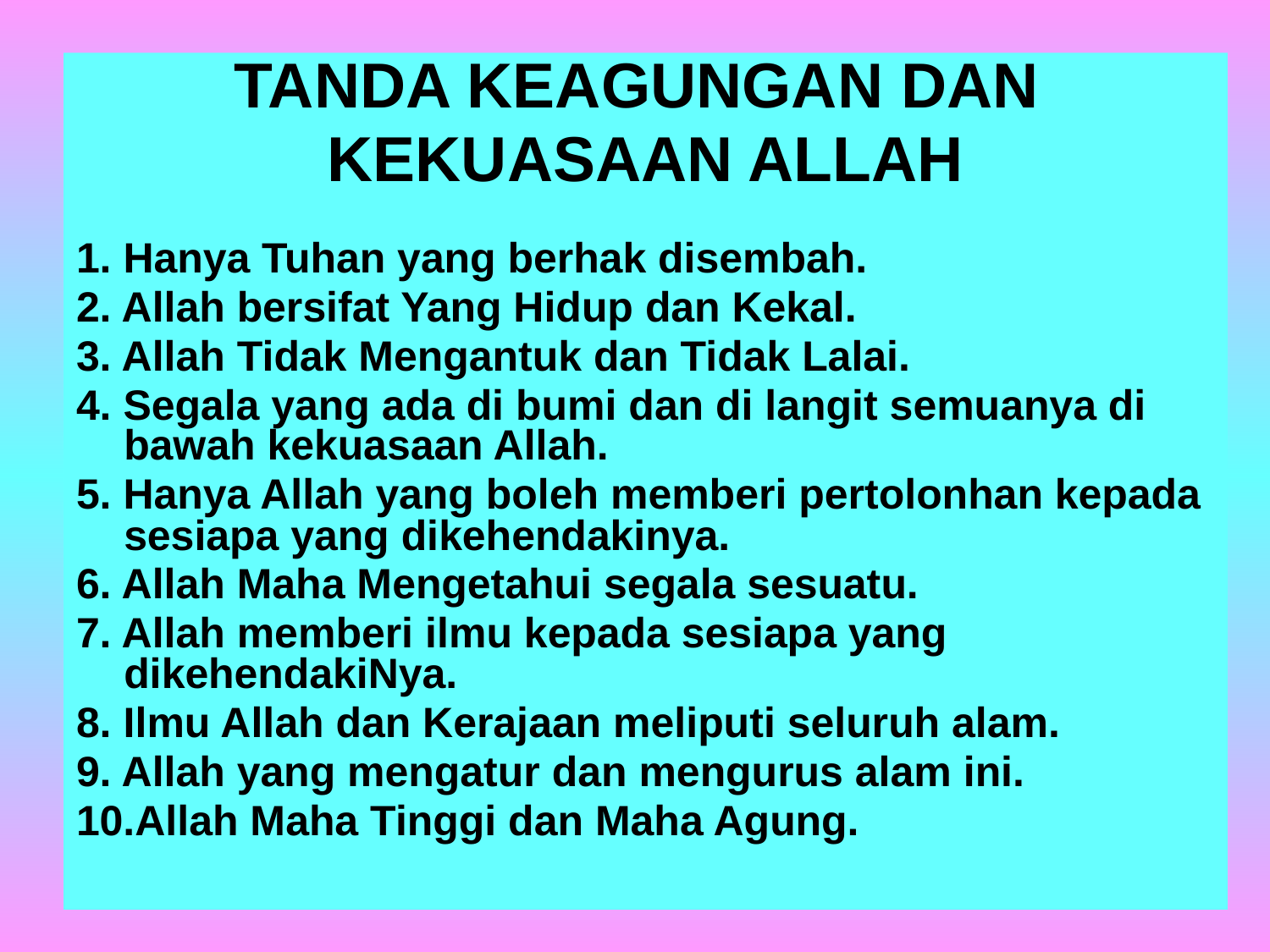

TANDA KEAGUNGAN DAN
KEKUASAAN ALLAH

1. Hanya Tuhan yang berhak disembah.
2. Allah bersifat Yang Hidup dan Kekal.
3. Allah Tidak Mengantuk dan Tidak Lalai.
4. Segala yang ada di bumi dan di langit semuanya di     bawah kekuasaan Allah.
5. Hanya Allah yang boleh memberi pertolonhan kepada sesiapa yang dikehendakinya.
6. Allah Maha Mengetahui segala sesuatu.
7. Allah memberi ilmu kepada sesiapa yang dikehendakiNya.
8. Ilmu Allah dan Kerajaan meliputi seluruh alam.
9. Allah yang mengatur dan mengurus alam ini.
10.Allah Maha Tinggi dan Maha Agung.